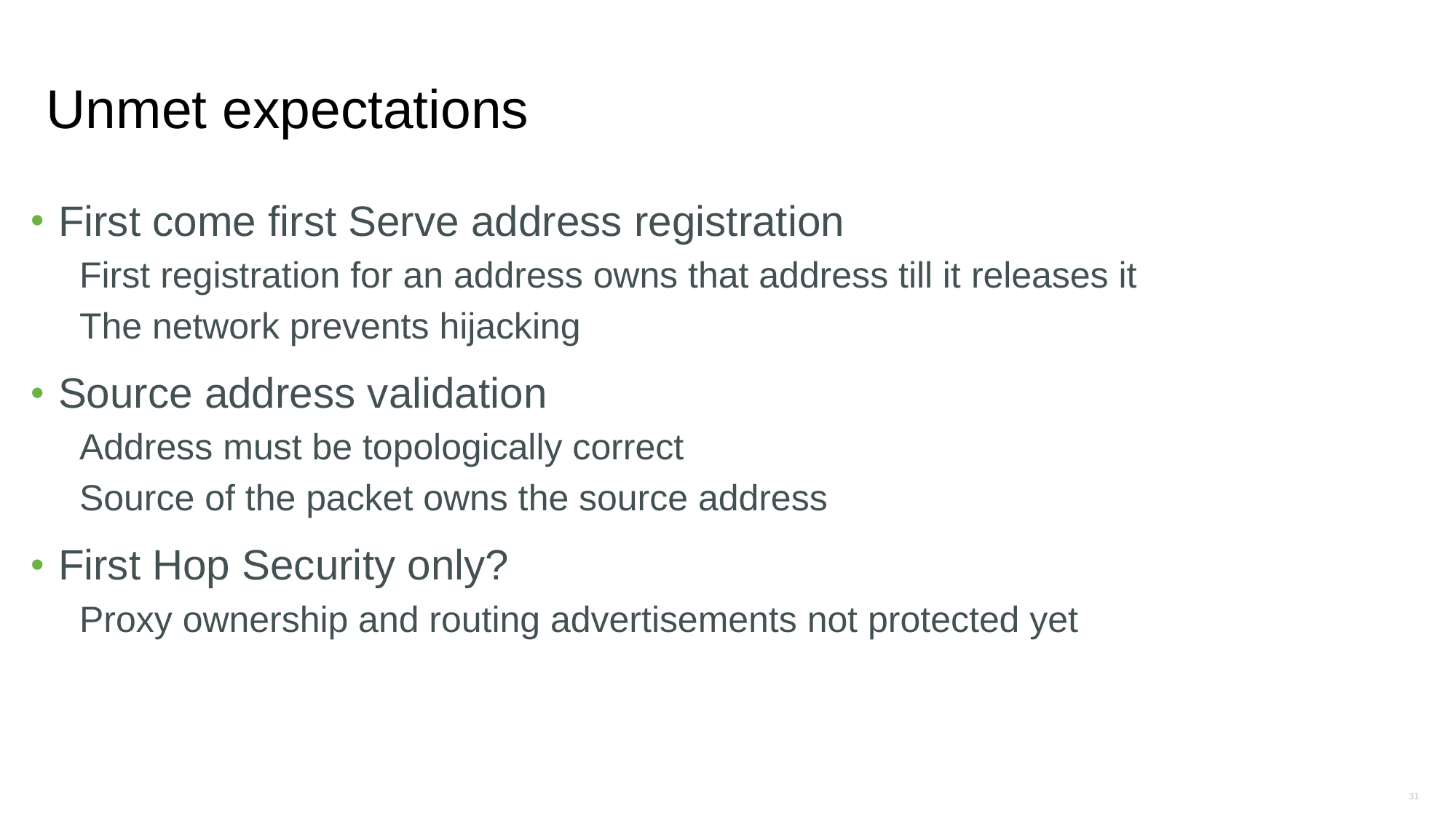

# Unmet expectations
First come first Serve address registration
First registration for an address owns that address till it releases it
The network prevents hijacking
Source address validation
Address must be topologically correct
Source of the packet owns the source address
First Hop Security only?
Proxy ownership and routing advertisements not protected yet